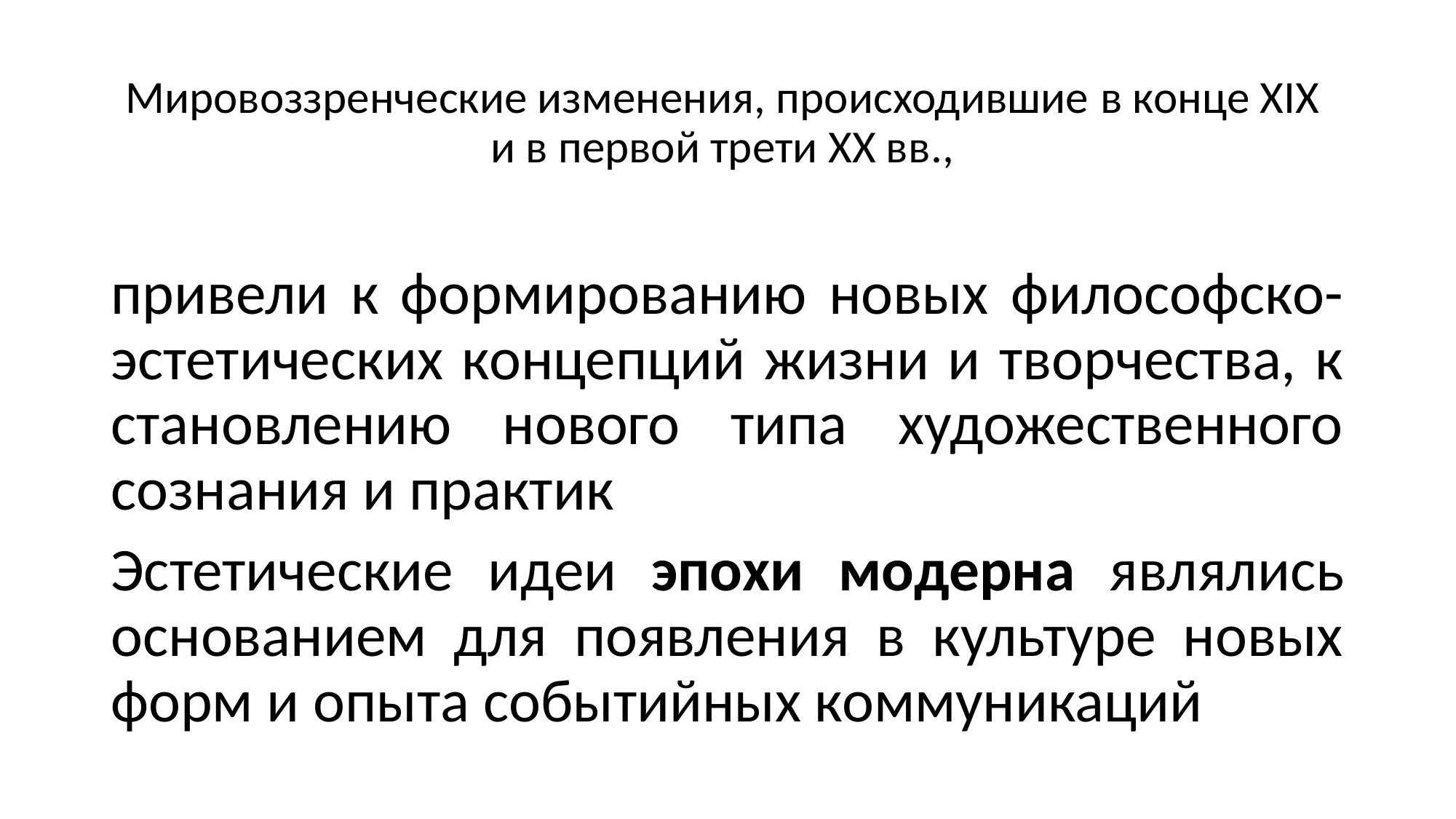

# Мировоззренческие изменения, происходившие в конце XIX и в первой трети XX вв.,
привели к формированию новых философско-эстетических концепций жизни и творчества, к становлению нового типа художественного сознания и практик
Эстетические идеи эпохи модерна являлись основанием для появления в культуре новых форм и опыта событийных коммуникаций